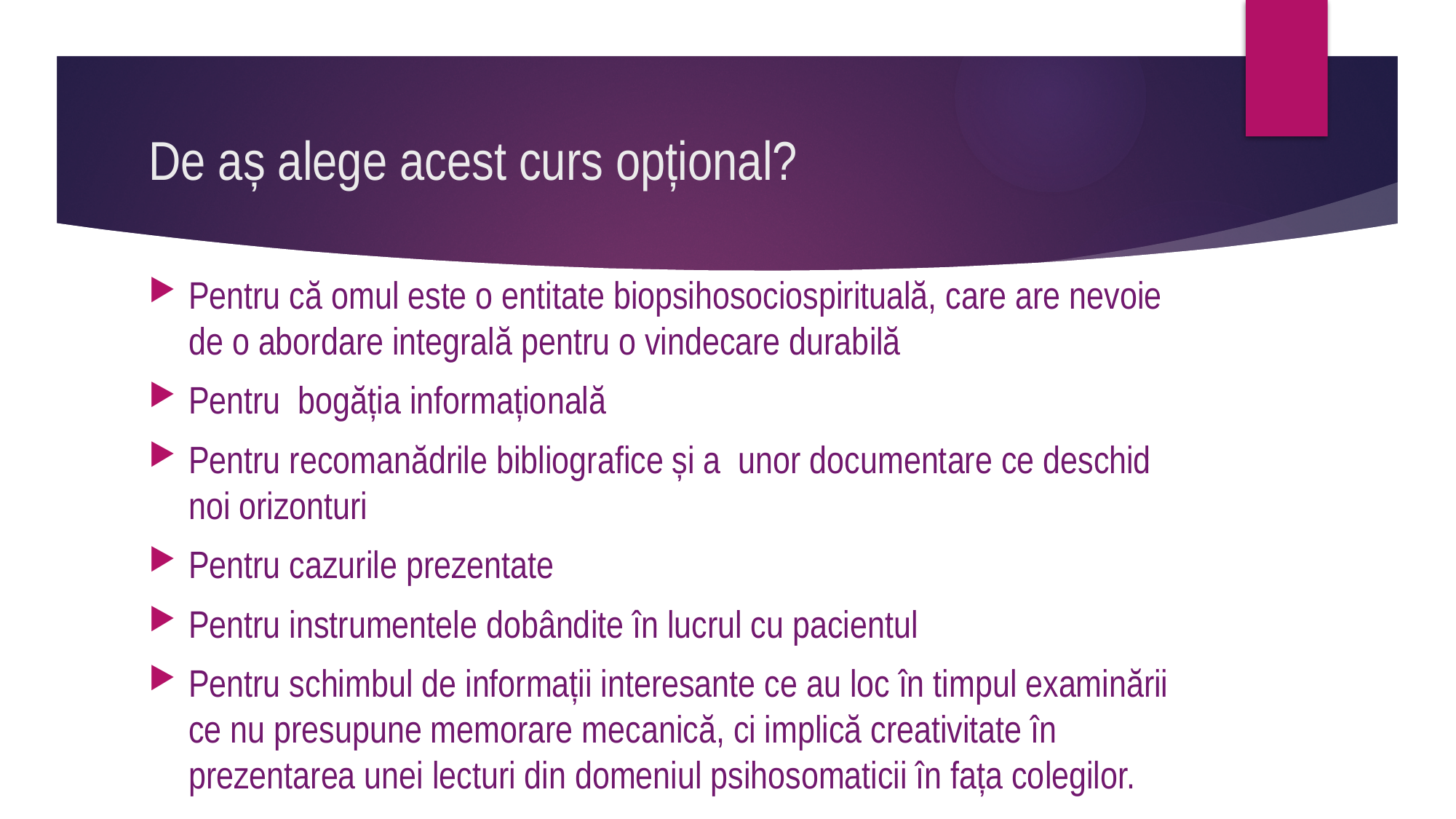

# De aș alege acest curs opțional?
Pentru că omul este o entitate biopsihosociospirituală, care are nevoie de o abordare integrală pentru o vindecare durabilă
Pentru  bogăția informațională
Pentru recomanădrile bibliografice și a  unor documentare ce deschid noi orizonturi
Pentru cazurile prezentate
Pentru instrumentele dobândite în lucrul cu pacientul
Pentru schimbul de informații interesante ce au loc în timpul examinării ce nu presupune memorare mecanică, ci implică creativitate în prezentarea unei lecturi din domeniul psihosomaticii în fața colegilor.